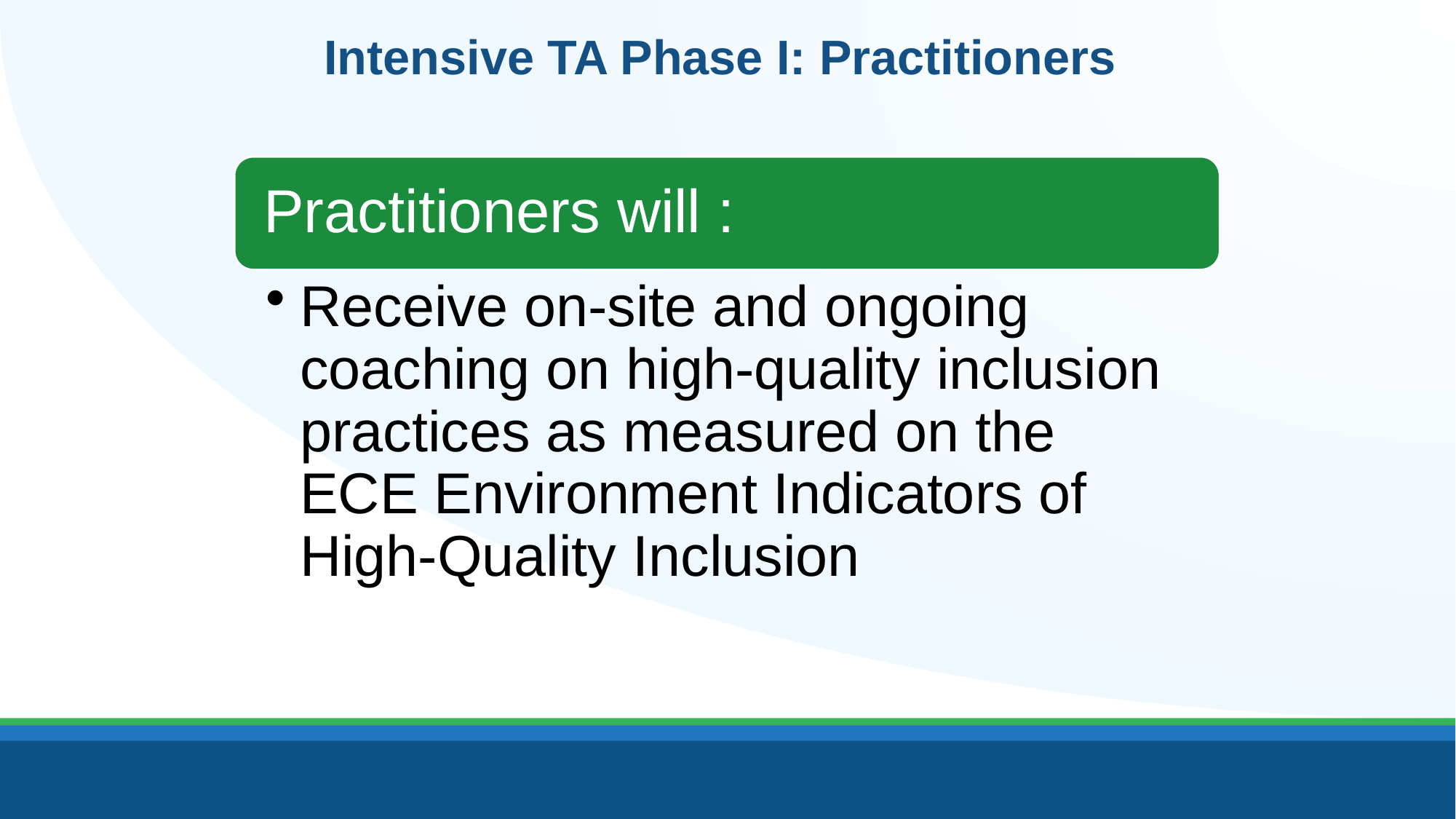

# Intensive TA Phase I: Practitioners
Practitioners will :
Receive on-site and ongoing coaching on high-quality inclusion practices as measured on the ECE Environment Indicators of High-Quality Inclusion